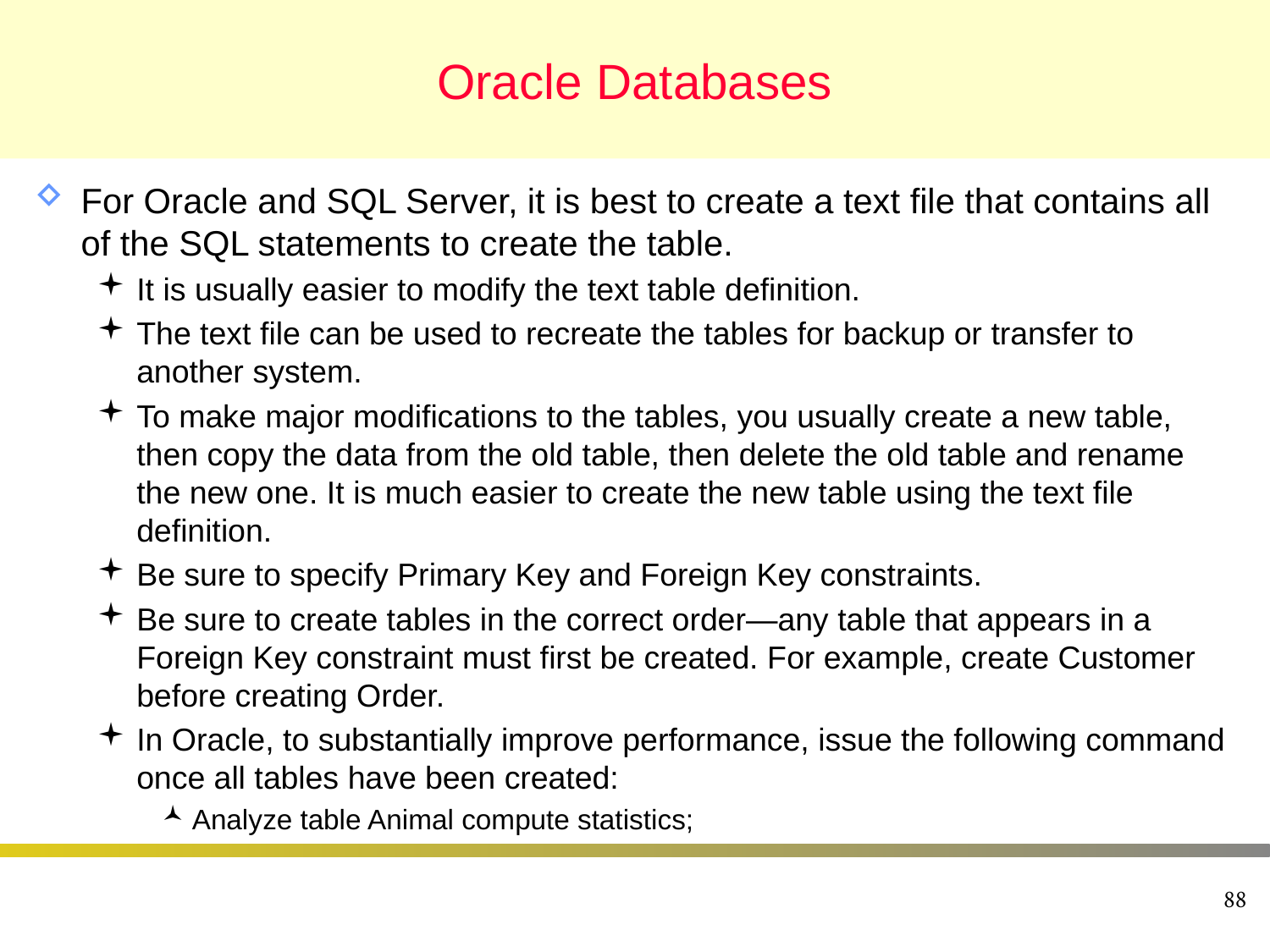

# Oracle Databases
For Oracle and SQL Server, it is best to create a text file that contains all of the SQL statements to create the table.
It is usually easier to modify the text table definition.
The text file can be used to recreate the tables for backup or transfer to another system.
To make major modifications to the tables, you usually create a new table, then copy the data from the old table, then delete the old table and rename the new one. It is much easier to create the new table using the text file definition.
Be sure to specify Primary Key and Foreign Key constraints.
Be sure to create tables in the correct order—any table that appears in a Foreign Key constraint must first be created. For example, create Customer before creating Order.
In Oracle, to substantially improve performance, issue the following command once all tables have been created:
Analyze table Animal compute statistics;
88